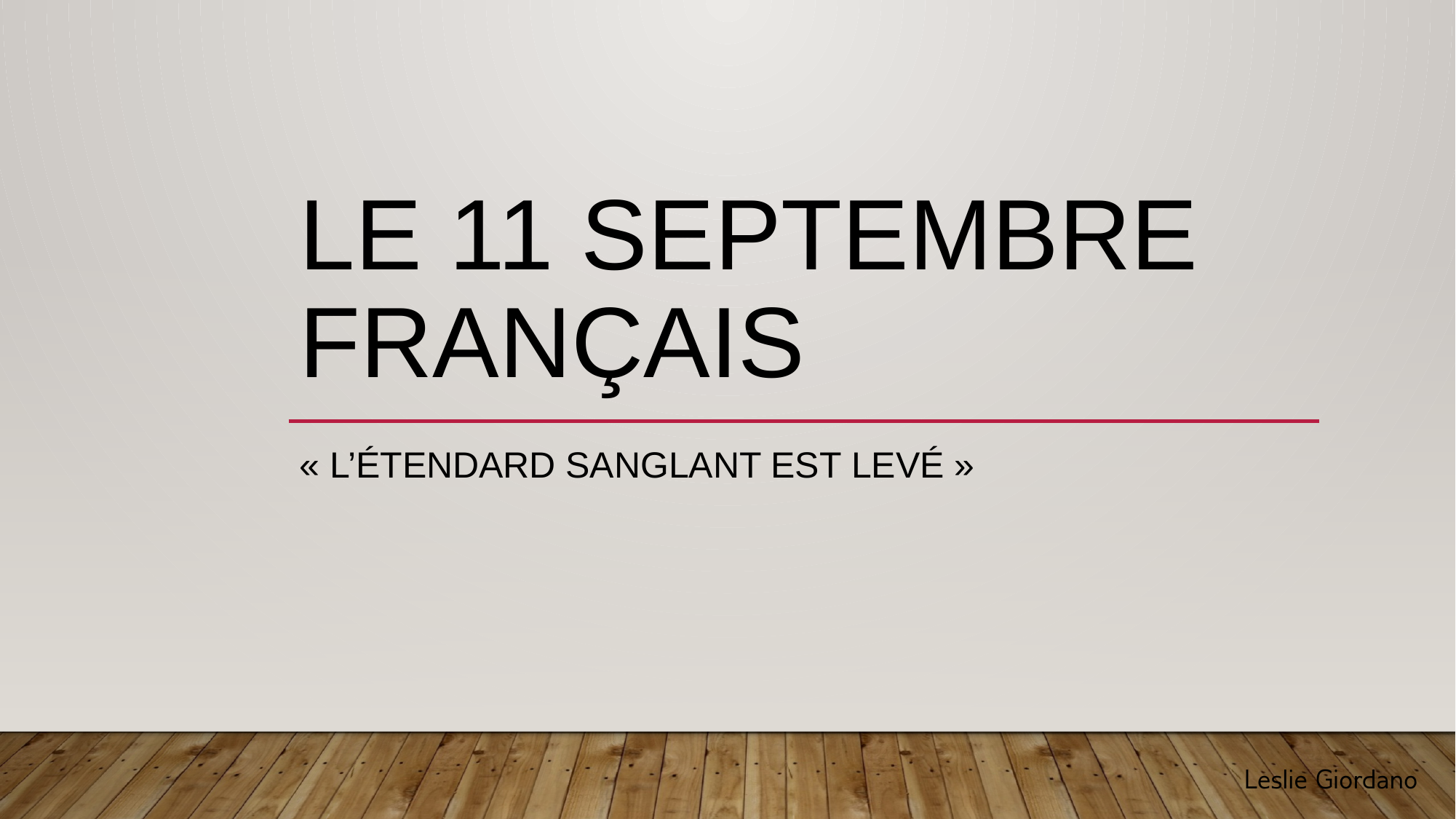

# Le 11 septembre français
« l’étendard sanglant est levé »
Leslie Giordano